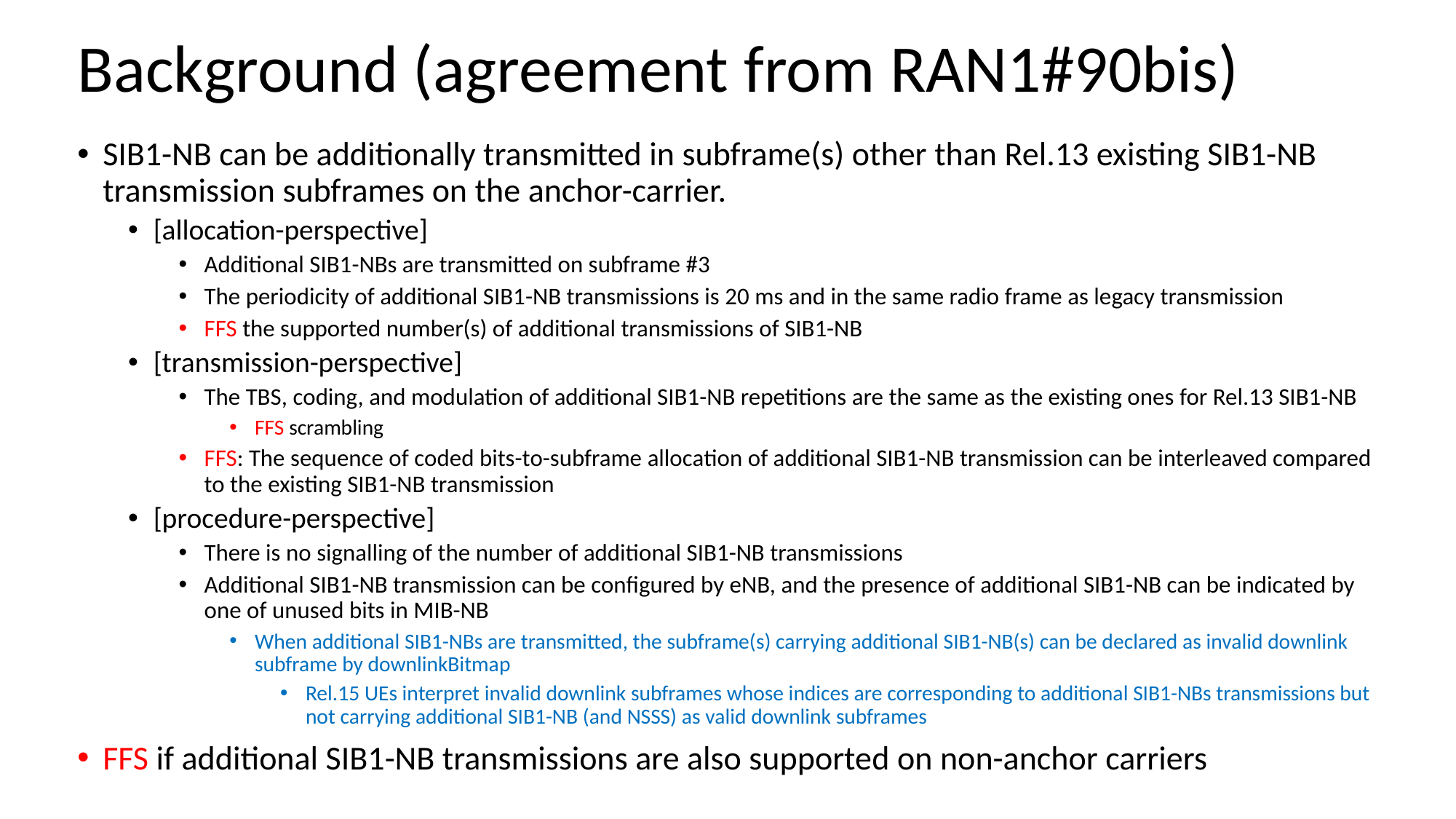

# Background (agreement from RAN1#90bis)
SIB1-NB can be additionally transmitted in subframe(s) other than Rel.13 existing SIB1-NB transmission subframes on the anchor-carrier.
[allocation-perspective]
Additional SIB1-NBs are transmitted on subframe #3
The periodicity of additional SIB1-NB transmissions is 20 ms and in the same radio frame as legacy transmission
FFS the supported number(s) of additional transmissions of SIB1-NB
[transmission-perspective]
The TBS, coding, and modulation of additional SIB1-NB repetitions are the same as the existing ones for Rel.13 SIB1-NB
FFS scrambling
FFS: The sequence of coded bits-to-subframe allocation of additional SIB1-NB transmission can be interleaved compared to the existing SIB1-NB transmission
[procedure-perspective]
There is no signalling of the number of additional SIB1-NB transmissions
Additional SIB1-NB transmission can be configured by eNB, and the presence of additional SIB1-NB can be indicated by one of unused bits in MIB-NB
When additional SIB1-NBs are transmitted, the subframe(s) carrying additional SIB1-NB(s) can be declared as invalid downlink subframe by downlinkBitmap
Rel.15 UEs interpret invalid downlink subframes whose indices are corresponding to additional SIB1-NBs transmissions but not carrying additional SIB1-NB (and NSSS) as valid downlink subframes
FFS if additional SIB1-NB transmissions are also supported on non-anchor carriers